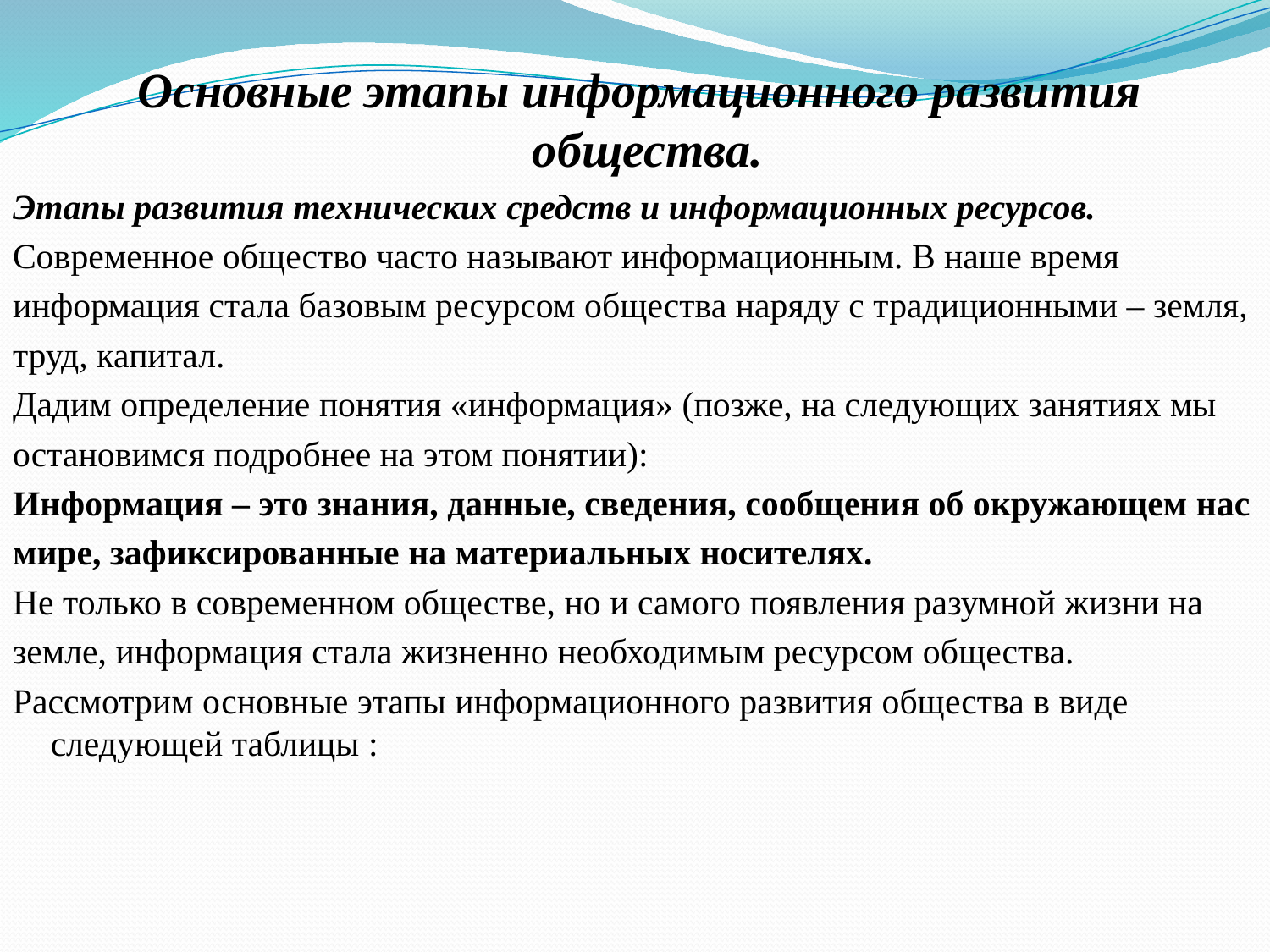

Основные этапы информационного развития общества.
Этапы развития технических средств и информационных ресурсов.
Современное общество часто называют информационным. В наше время
информация стала базовым ресурсом общества наряду с традиционными – земля,
труд, капитал.
Дадим определение понятия «информация» (позже, на следующих занятиях мы
остановимся подробнее на этом понятии):
Информация – это знания, данные, сведения, сообщения об окружающем нас
мире, зафиксированные на материальных носителях.
Не только в современном обществе, но и самого появления разумной жизни на
земле, информация стала жизненно необходимым ресурсом общества.
Рассмотрим основные этапы информационного развития общества в виде следующей таблицы :